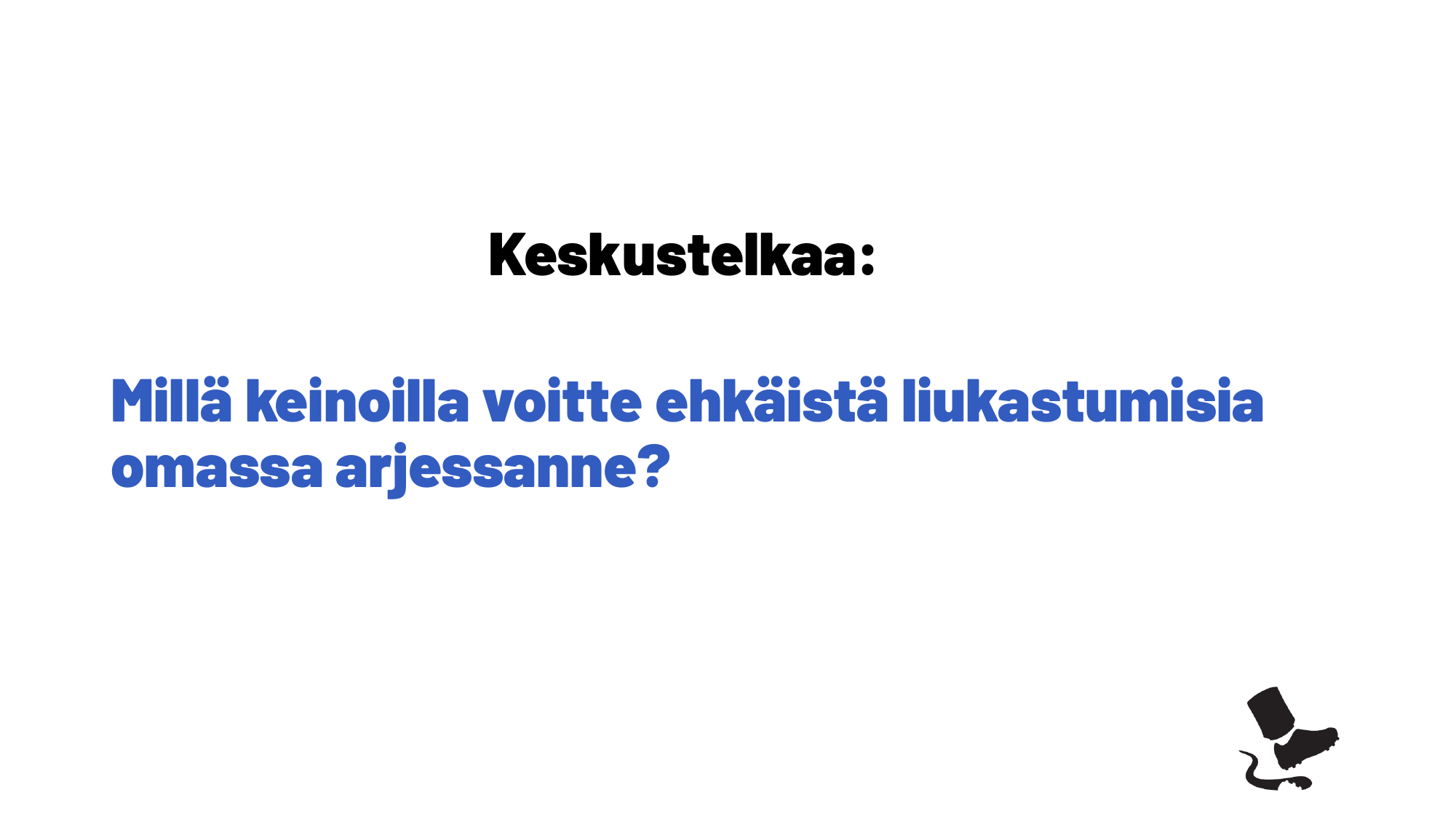

Keskustelkaa:
Millä keinoilla voitte ehkäistä liukastumisia omassa arjessanne?